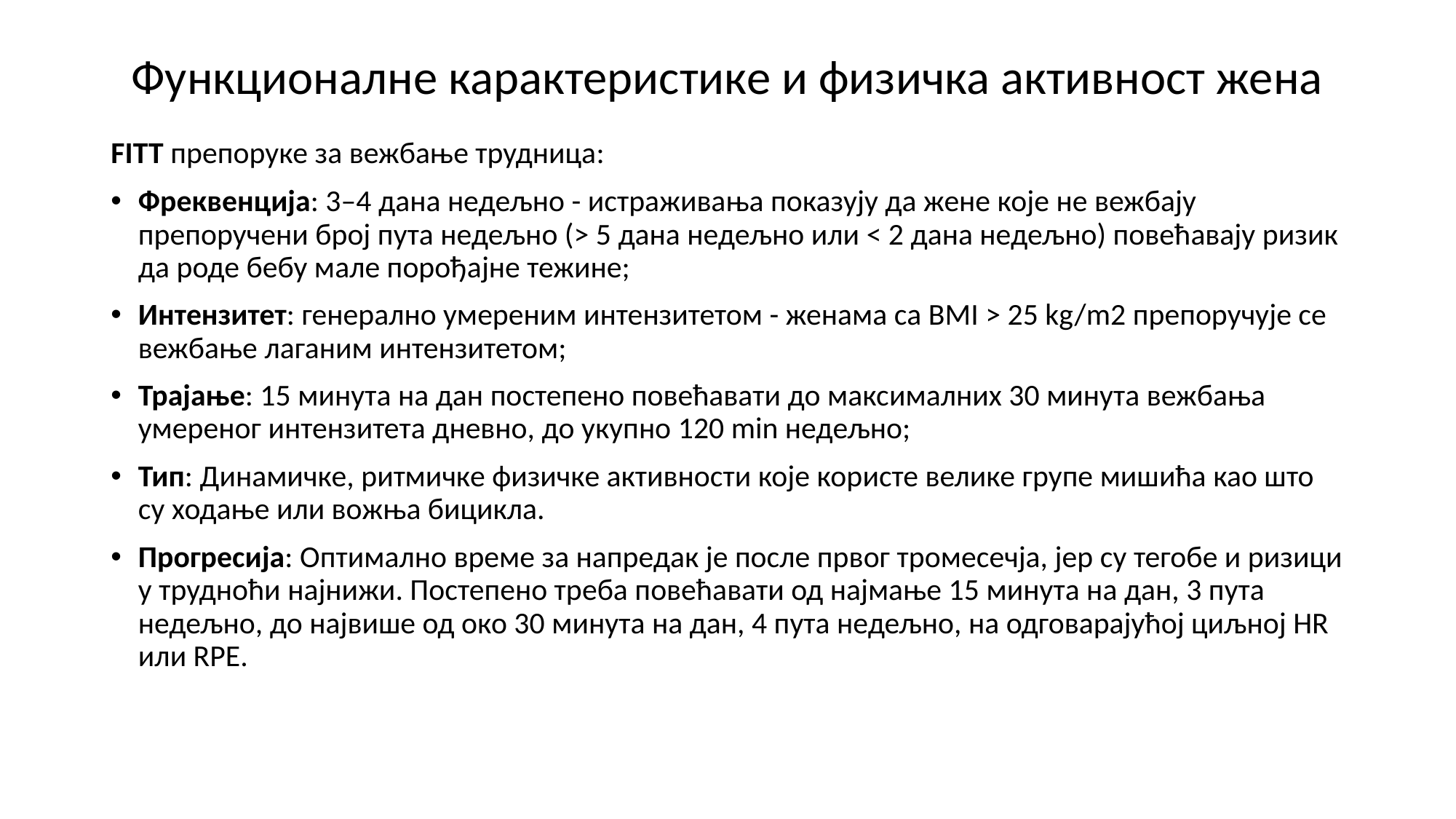

# Функционалне карактеристике и физичка активност жена
FITT препоруке за вежбање трудница:
Фреквенција: 3–4 дана недељно - истраживања показују да жене које не вежбају препоручени број пута недељно (> 5 дана недељно или < 2 дана недељно) повећавају ризик да роде бебу мале порођајне тежине;
Интензитет: генерално умереним интензитетом - женама са BMI > 25 kg/m2 препоручује се вежбање лаганим интензитетом;
Трајање: 15 минута на дан постепено повећавати до максималних 30 минута вежбања умереног интензитета дневно, до укупно 120 min недељно;
Тип: Динамичке, ритмичке физичке активности које користе велике групе мишића као што су ходање или вожња бицикла.
Прогресија: Оптимално време за напредак је после првог тромесечја, јер су тегобе и ризици у трудноћи најнижи. Постепено треба повећавати од најмање 15 минута на дан, 3 пута недељно, до највише од око 30 минута на дан, 4 пута недељно, на одговарајућој циљној HR или RPE.